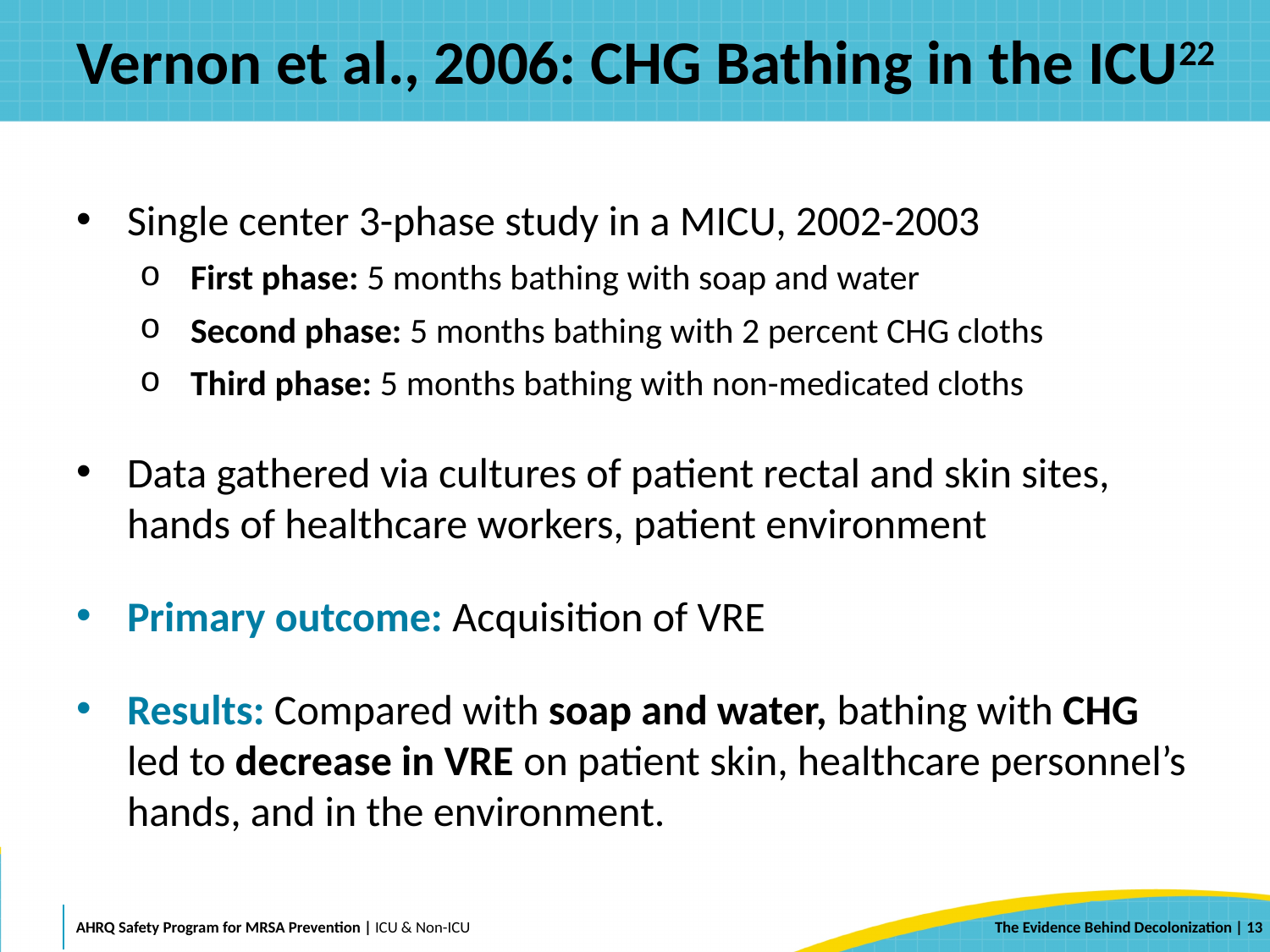

# Vernon et al., 2006: CHG Bathing in the ICU22
Single center 3-phase study in a MICU, 2002-2003
First phase: 5 months bathing with soap and water
Second phase: 5 months bathing with 2 percent CHG cloths
Third phase: 5 months bathing with non-medicated cloths
Data gathered via cultures of patient rectal and skin sites, hands of healthcare workers, patient environment
Primary outcome: Acquisition of VRE
Results: Compared with soap and water, bathing with CHG led to decrease in VRE on patient skin, healthcare personnel’s hands, and in the environment.
 | 13